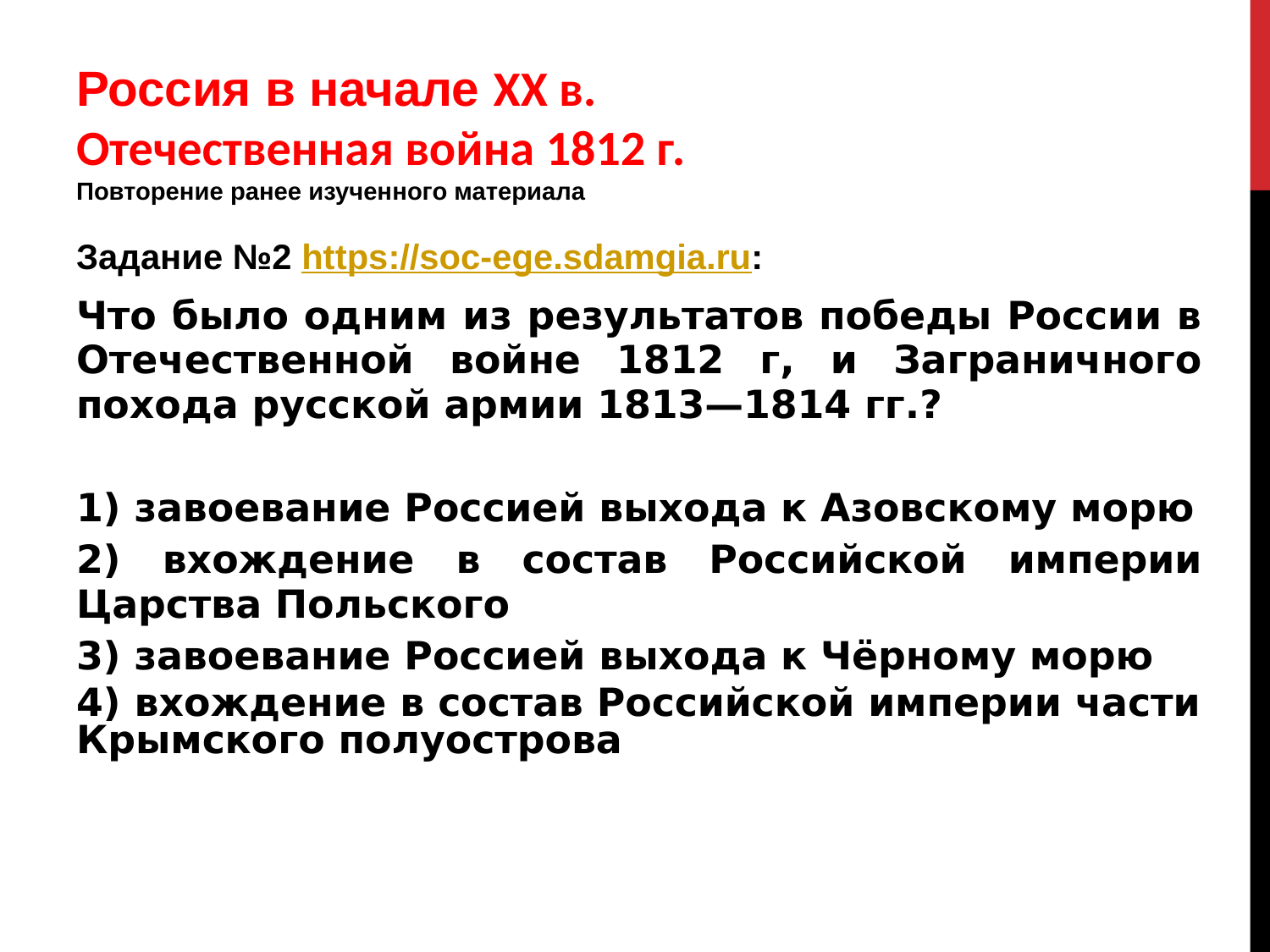

# Россия в начале XX в. Отечественная война 1812 г. Повторение ранее изученного материала
Задание №2 https://soc-ege.sdamgia.ru:
Что было одним из результатов победы России в Отечественной войне 1812 г, и Заграничного похода русской армии 1813—1814 гг.?

1) завоевание Россией выхода к Азовскому морю
2) вхождение в состав Российской империи Царства Польского
3) завоевание Россией выхода к Чёрному морю
4) вхождение в состав Российской империи части Крымского полуострова